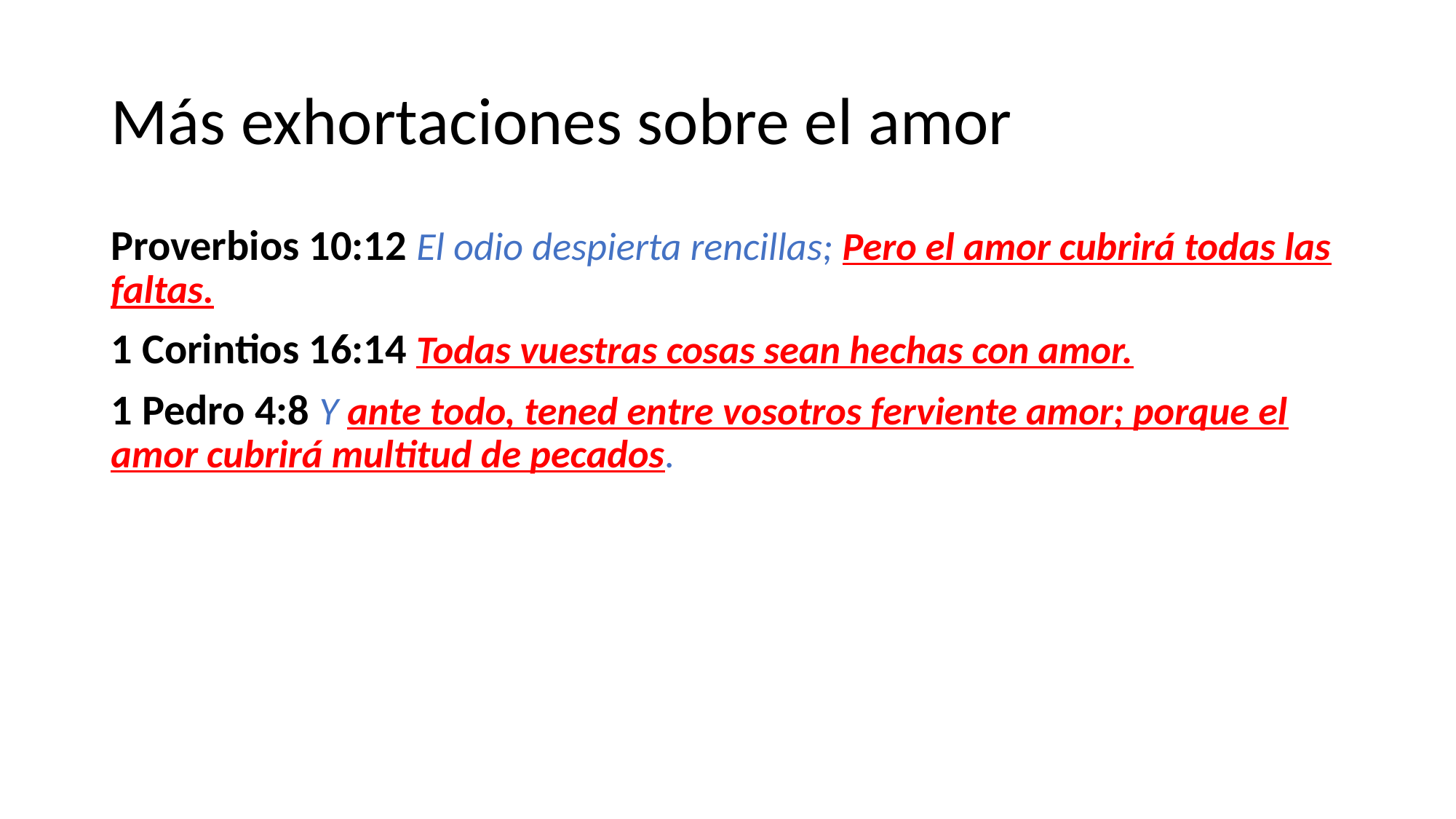

# Más exhortaciones sobre el amor
Proverbios 10:12 El odio despierta rencillas; Pero el amor cubrirá todas las faltas.
1 Corintios 16:14 Todas vuestras cosas sean hechas con amor.
1 Pedro 4:8 Y ante todo, tened entre vosotros ferviente amor; porque el amor cubrirá multitud de pecados.